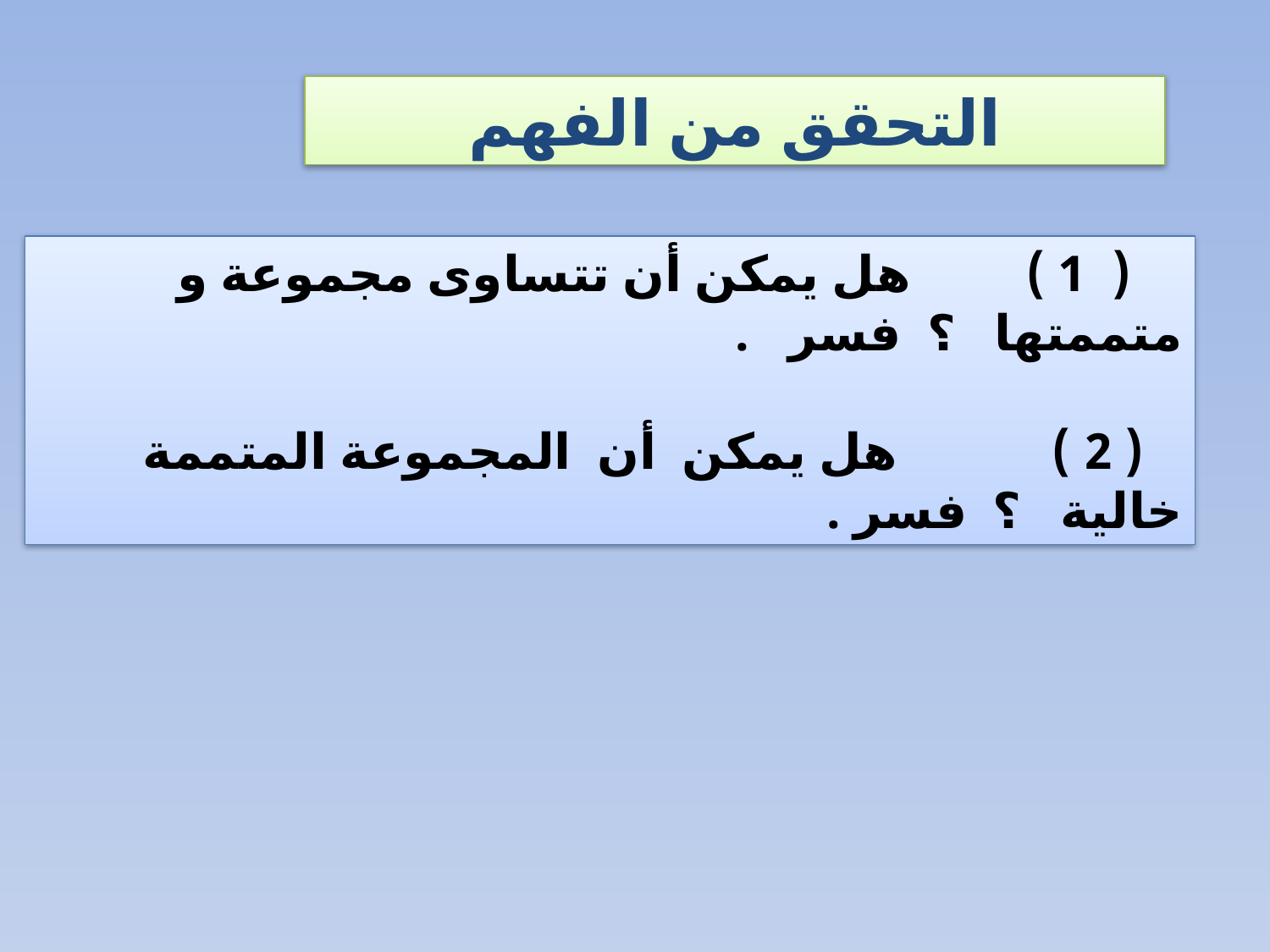

التحقق من الفهم

    (  1 )         هل يمكن أن تتساوى مجموعة و متممتها   ؟  فسر   .

   ( 2 )            هل يمكن  أن  المجموعة المتممة  خالية   ؟  فسر .